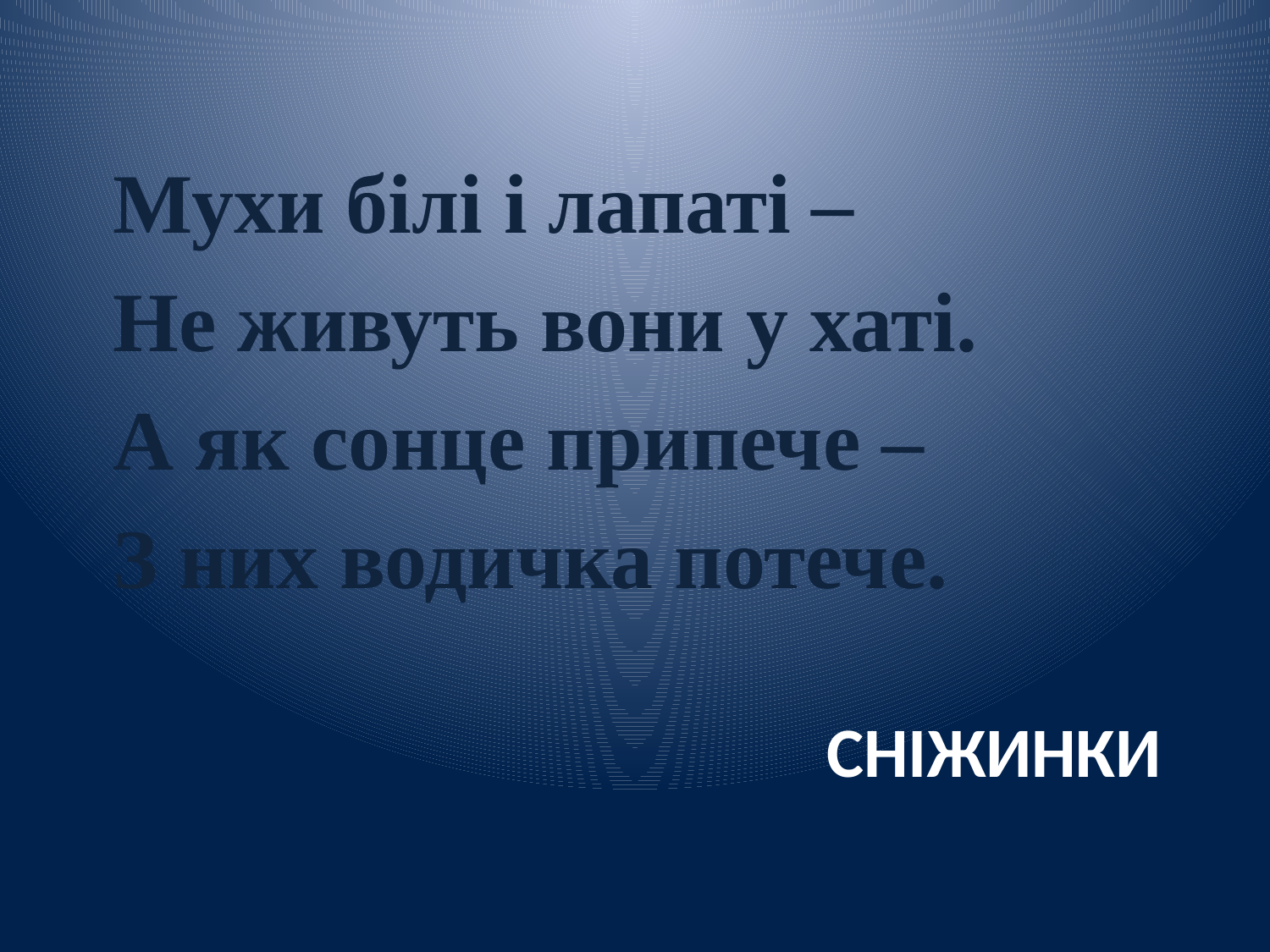

Мухи білі і лапаті –
Не живуть вони у хаті.
А як сонце припече –
З них водичка потече.
# Сніжинки